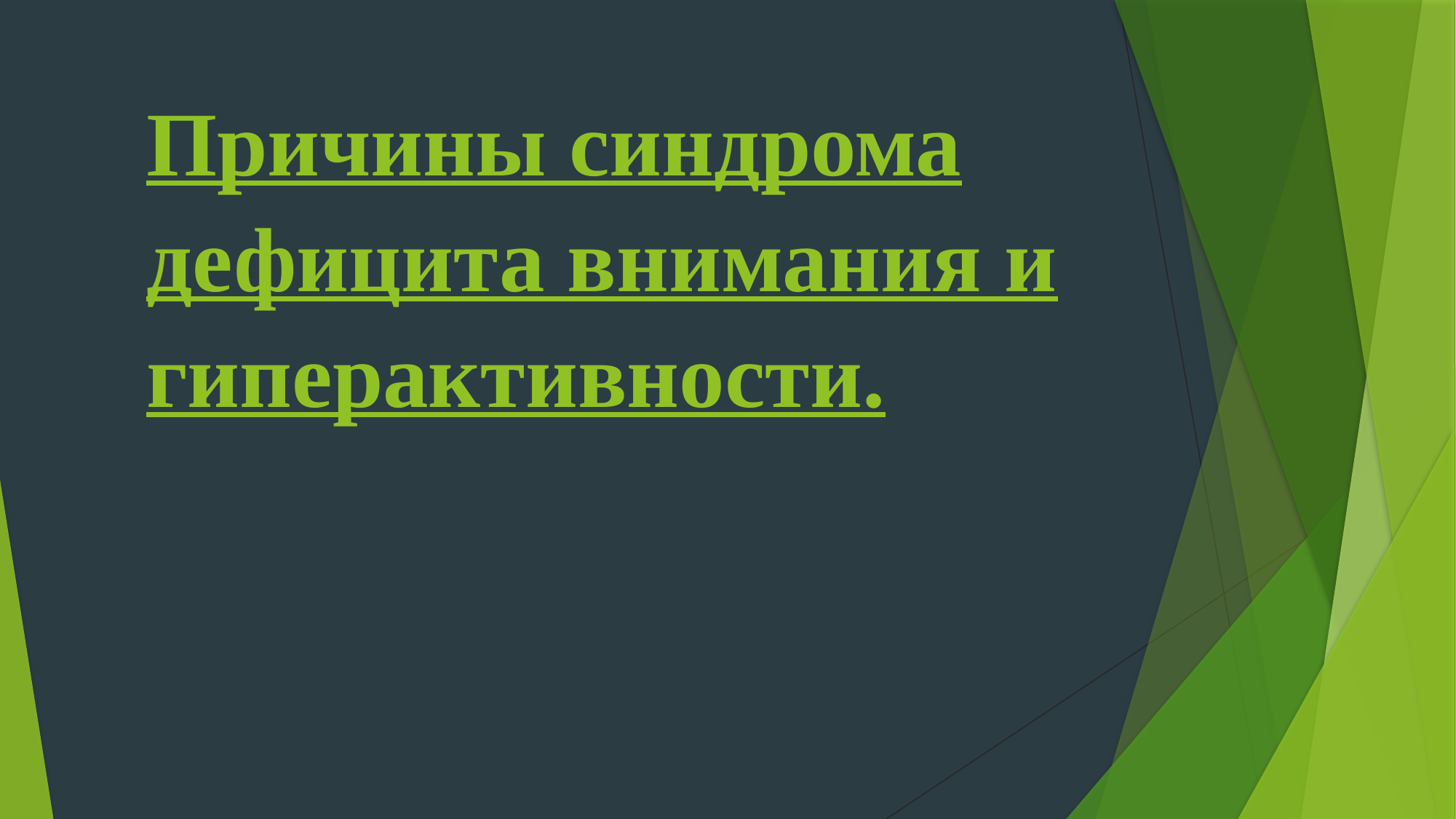

# Причины синдрома дефицита внимания и гиперактивности.